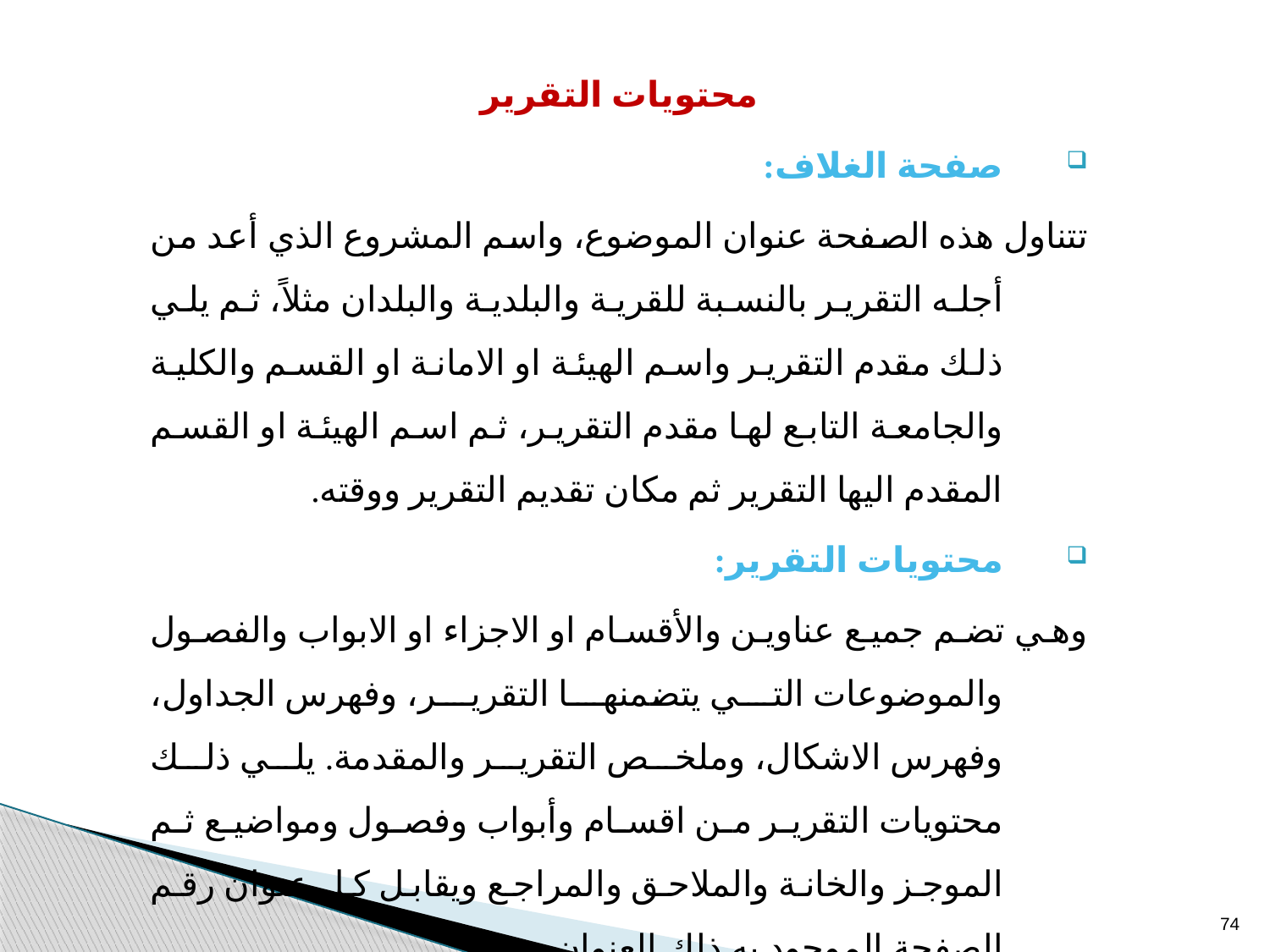

محتويات التقرير
صفحة الغلاف:
تتناول هذه الصفحة عنوان الموضوع، واسم المشروع الذي أعد من أجله التقرير بالنسبة للقرية والبلدية والبلدان مثلاً، ثم يلي ذلك مقدم التقرير واسم الهيئة او الامانة او القسم والكلية والجامعة التابع لها مقدم التقرير، ثم اسم الهيئة او القسم المقدم اليها التقرير ثم مكان تقديم التقرير ووقته.
محتويات التقرير:
وهي تضم جميع عناوين والأقسام او الاجزاء او الابواب والفصول والموضوعات التي يتضمنها التقرير، وفهرس الجداول، وفهرس الاشكال، وملخص التقرير والمقدمة. يلي ذلك محتويات التقرير من اقسام وأبواب وفصول ومواضيع ثم الموجز والخانة والملاحق والمراجع ويقابل كل عنوان رقم الصفحة الموجود به ذلك العنوان.
74